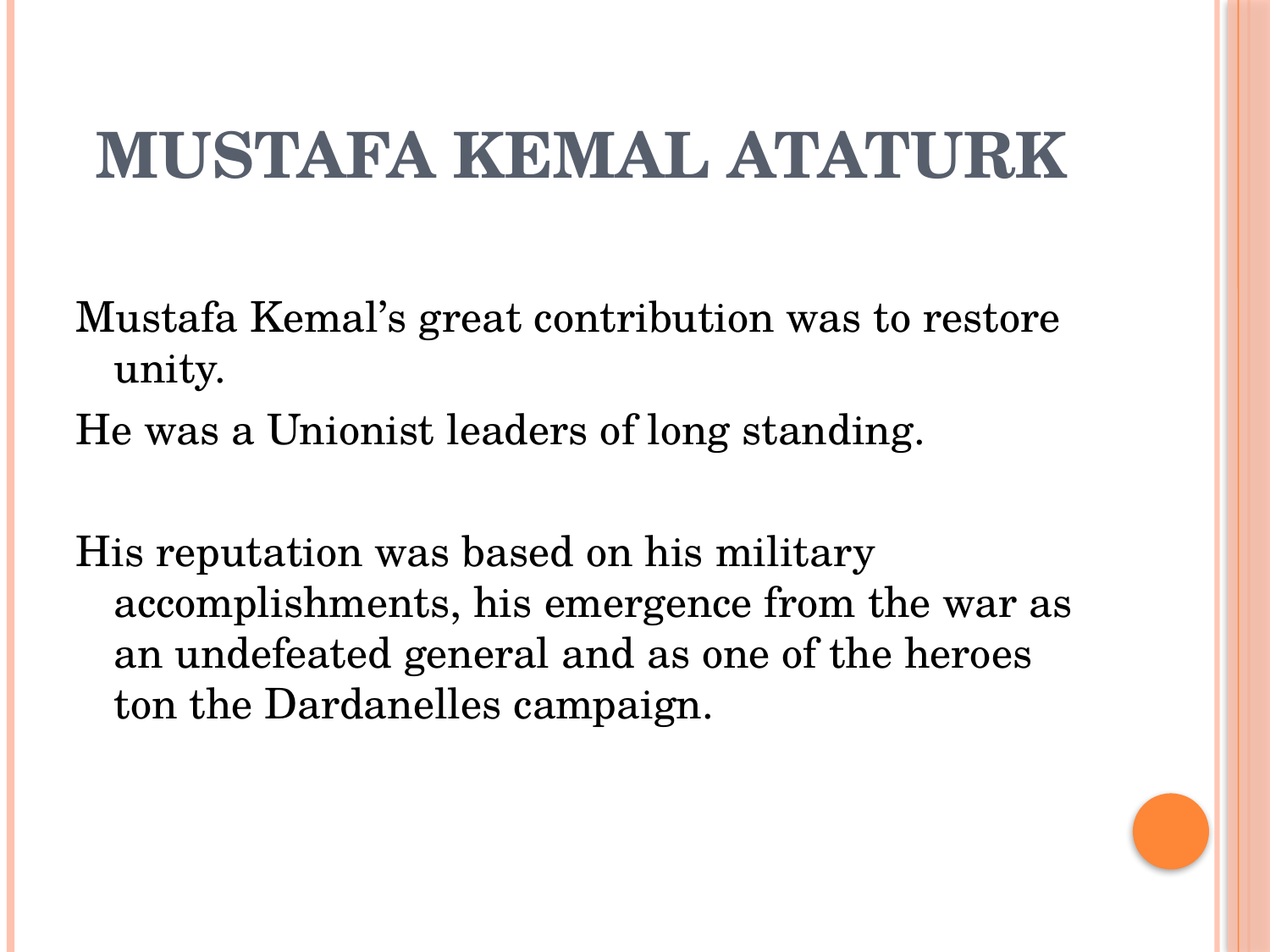

# MUSTAFA KEMAL ATATURK

Mustafa Kemal’s great contribution was to restore unity.
He was a Unionist leaders of long standing.

His reputation was based on his military accomplishments, his emergence from the war as an undefeated general and as one of the heroes ton the Dardanelles campaign.